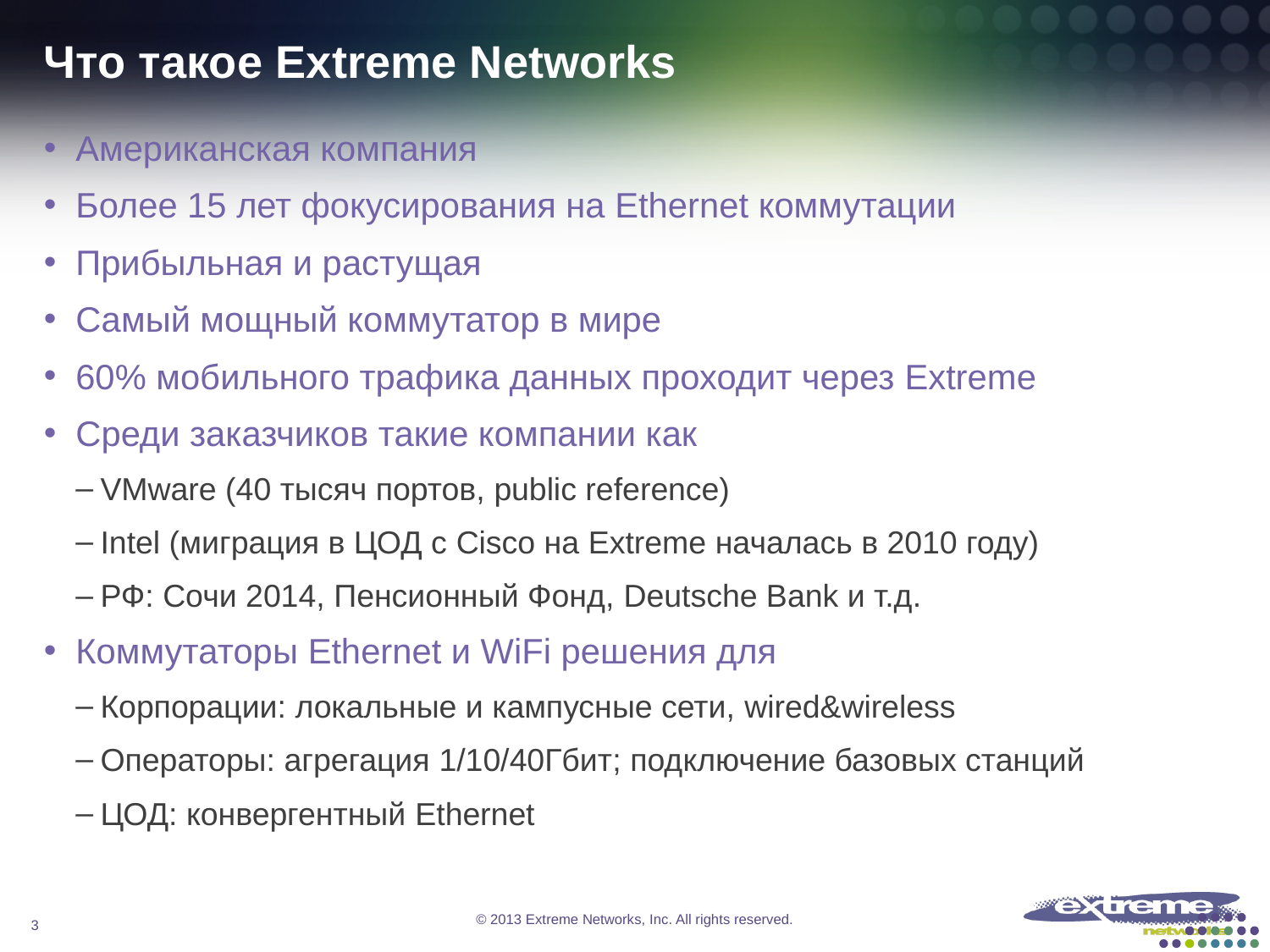

# Что такое Extreme Networks
Американская компания
Более 15 лет фокусирования на Ethernet коммутации
Прибыльная и растущая
Самый мощный коммутатор в мире
60% мобильного трафика данных проходит через Extreme
Среди заказчиков такие компании как
VMware (40 тысяч портов, public reference)
Intel (миграция в ЦОД с Cisco на Extreme началась в 2010 году)
РФ: Сочи 2014, Пенсионный Фонд, Deutsche Bank и т.д.
Коммутаторы Ethernet и WiFi решения для
Корпорации: локальные и кампусные сети, wired&wireless
Операторы: агрегация 1/10/40Гбит; подключение базовых станций
ЦОД: конвергентный Ethernet
3